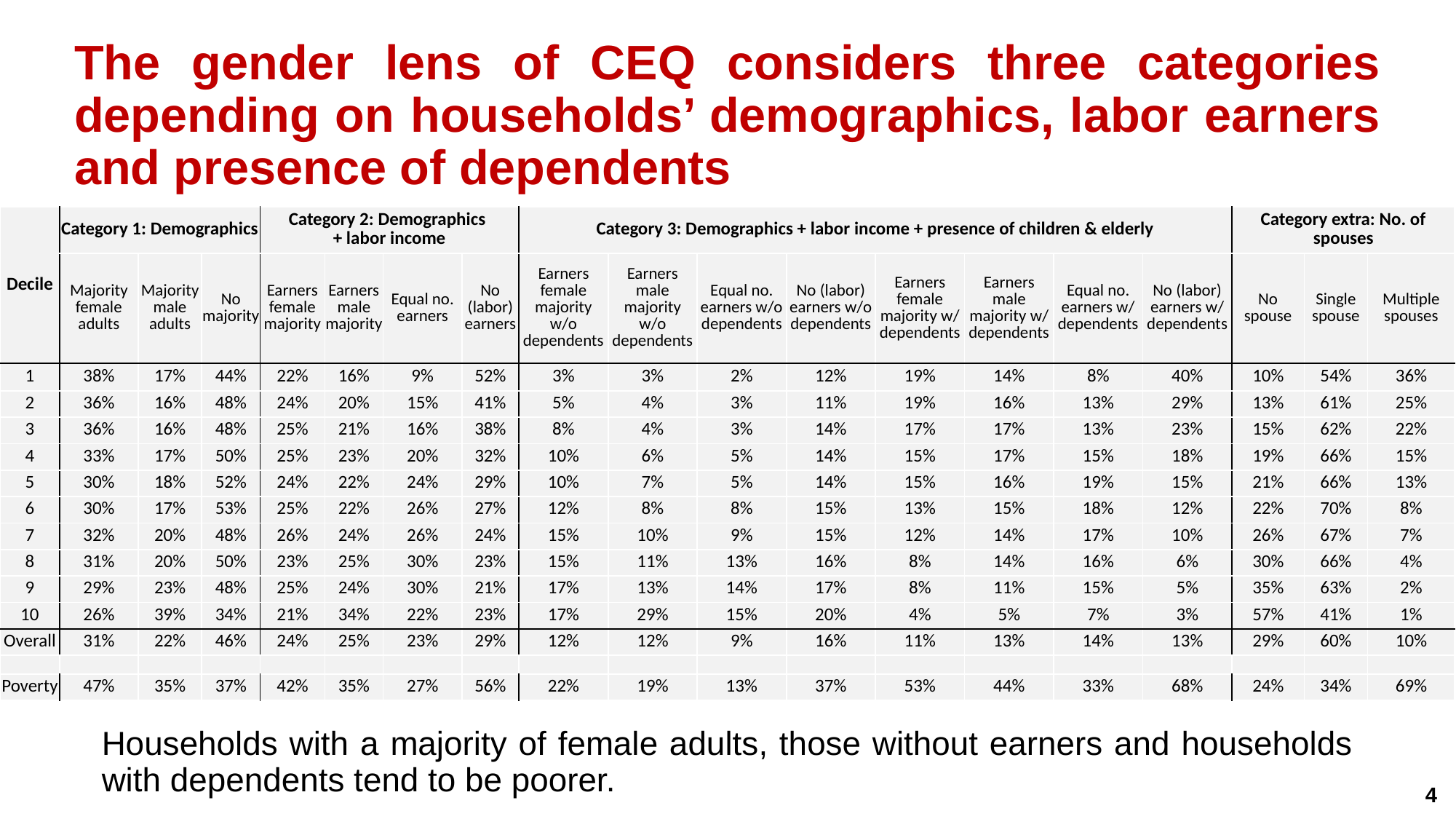

# The gender lens of CEQ considers three categories depending on households’ demographics, labor earners and presence of dependents

Households with a majority of female adults, those without earners and households with dependents tend to be poorer.
| Decile | Category 1: Demographics |  |  | Category 2: Demographics + labor income |  |  |  | Category 3: Demographics + labor income + presence of children & elderly |  |  |  |  |  |  |  | Category extra: No. of spouses |  |  |
| --- | --- | --- | --- | --- | --- | --- | --- | --- | --- | --- | --- | --- | --- | --- | --- | --- | --- | --- |
|  | Majority female adults | Majority male adults | No majority | Earners female majority | Earners male majority | Equal no. earners | No (labor) earners | Earners female majority w/o dependents | Earners male majority w/o dependents | Equal no. earners w/o dependents | No (labor) earners w/o dependents | Earners female majority w/ dependents | Earners male majority w/ dependents | Equal no. earners w/ dependents | No (labor) earners w/ dependents | No spouse | Single spouse | Multiple spouses |
| 1 | 38% | 17% | 44% | 22% | 16% | 9% | 52% | 3% | 3% | 2% | 12% | 19% | 14% | 8% | 40% | 10% | 54% | 36% |
| 2 | 36% | 16% | 48% | 24% | 20% | 15% | 41% | 5% | 4% | 3% | 11% | 19% | 16% | 13% | 29% | 13% | 61% | 25% |
| 3 | 36% | 16% | 48% | 25% | 21% | 16% | 38% | 8% | 4% | 3% | 14% | 17% | 17% | 13% | 23% | 15% | 62% | 22% |
| 4 | 33% | 17% | 50% | 25% | 23% | 20% | 32% | 10% | 6% | 5% | 14% | 15% | 17% | 15% | 18% | 19% | 66% | 15% |
| 5 | 30% | 18% | 52% | 24% | 22% | 24% | 29% | 10% | 7% | 5% | 14% | 15% | 16% | 19% | 15% | 21% | 66% | 13% |
| 6 | 30% | 17% | 53% | 25% | 22% | 26% | 27% | 12% | 8% | 8% | 15% | 13% | 15% | 18% | 12% | 22% | 70% | 8% |
| 7 | 32% | 20% | 48% | 26% | 24% | 26% | 24% | 15% | 10% | 9% | 15% | 12% | 14% | 17% | 10% | 26% | 67% | 7% |
| 8 | 31% | 20% | 50% | 23% | 25% | 30% | 23% | 15% | 11% | 13% | 16% | 8% | 14% | 16% | 6% | 30% | 66% | 4% |
| 9 | 29% | 23% | 48% | 25% | 24% | 30% | 21% | 17% | 13% | 14% | 17% | 8% | 11% | 15% | 5% | 35% | 63% | 2% |
| 10 | 26% | 39% | 34% | 21% | 34% | 22% | 23% | 17% | 29% | 15% | 20% | 4% | 5% | 7% | 3% | 57% | 41% | 1% |
| Overall | 31% | 22% | 46% | 24% | 25% | 23% | 29% | 12% | 12% | 9% | 16% | 11% | 13% | 14% | 13% | 29% | 60% | 10% |
|  |  |  |  |  |  |  |  |  |  |  |  |  |  |  |  |  |  |  |
| Poverty | 47% | 35% | 37% | 42% | 35% | 27% | 56% | 22% | 19% | 13% | 37% | 53% | 44% | 33% | 68% | 24% | 34% | 69% |
4